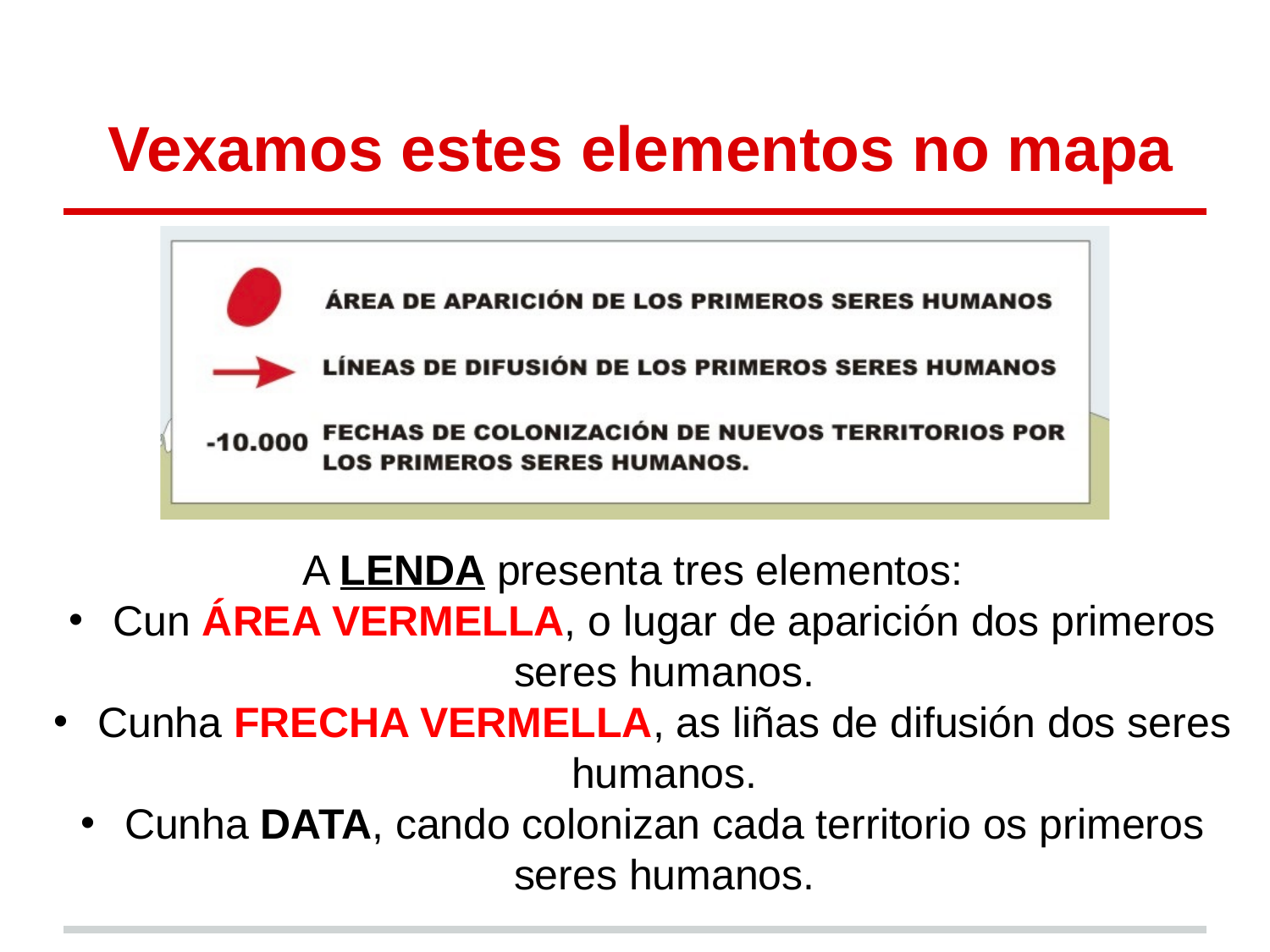

# Vexamos estes elementos no mapa

A LENDA presenta tres elementos:
Cun ÁREA VERMELLA, o lugar de aparición dos primeros seres humanos.
Cunha FRECHA VERMELLA, as liñas de difusión dos seres humanos.
Cunha DATA, cando colonizan cada territorio os primeros seres humanos.